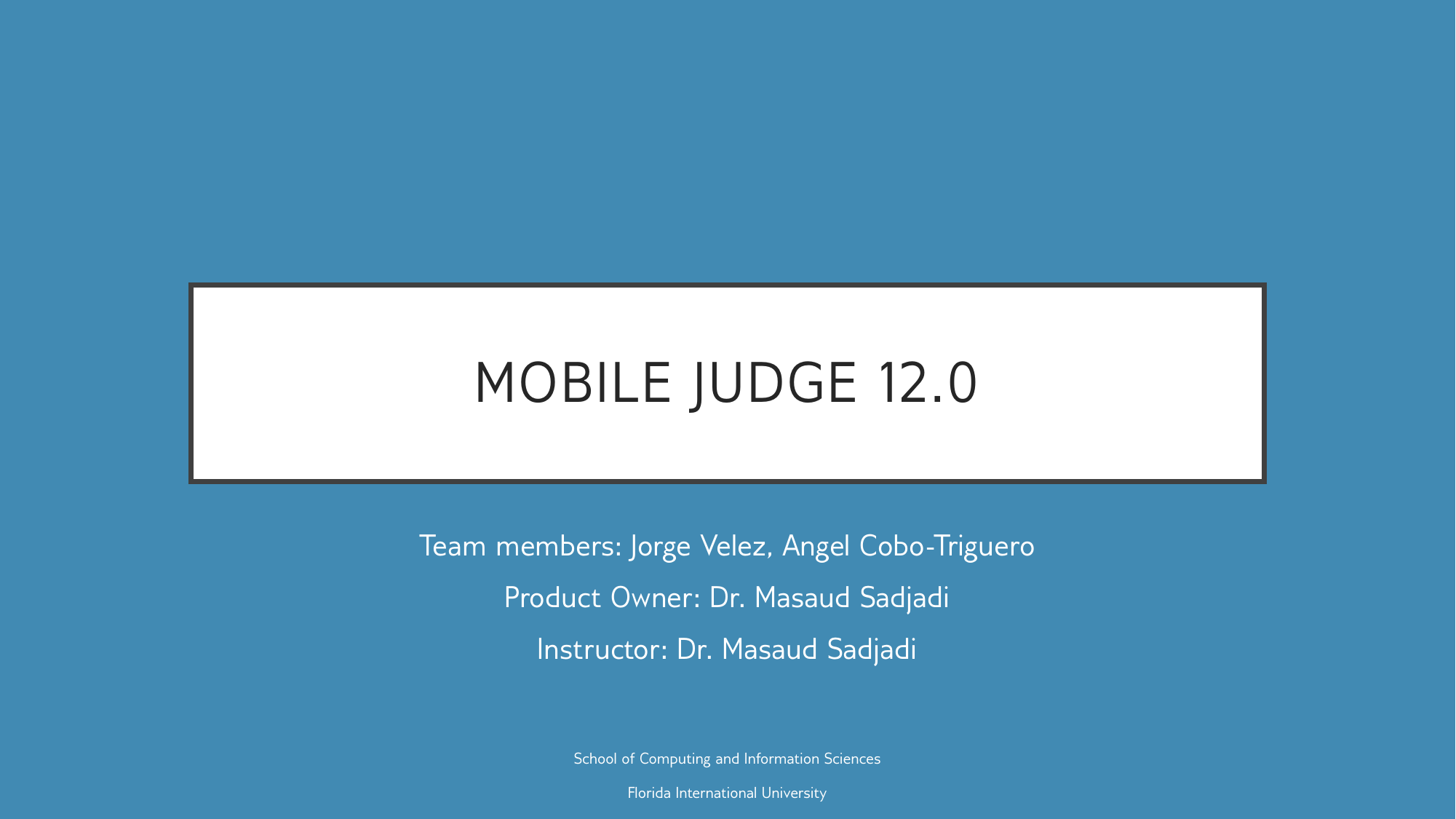

# Mobile Judge 12.0
Team members: Jorge Velez, Angel Cobo-Triguero
Product Owner: Dr. Masaud Sadjadi
Instructor: Dr. Masaud Sadjadi

School of Computing and Information Sciences
Florida International University